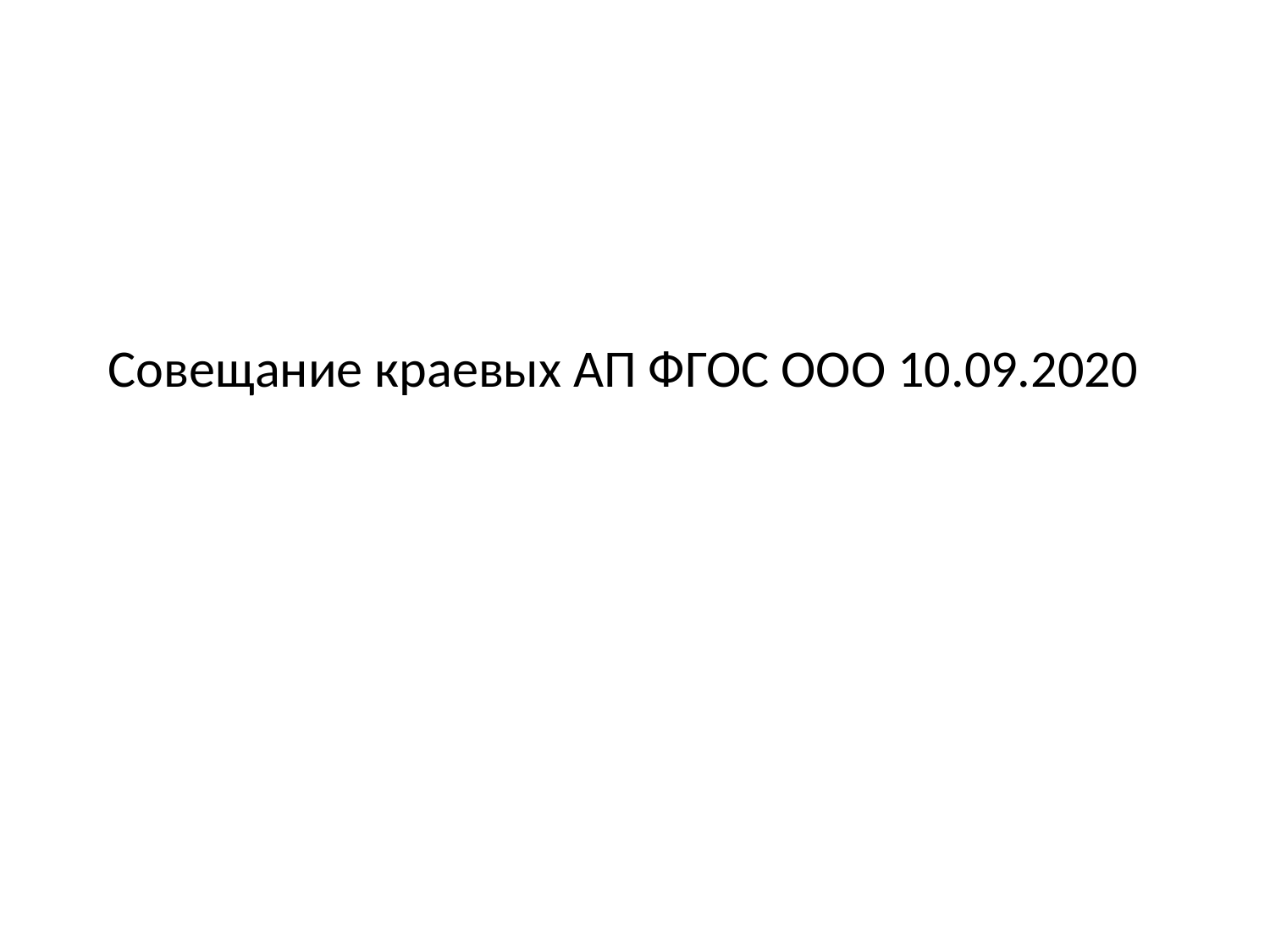

# Совещание краевых АП ФГОС ООО 10.09.2020